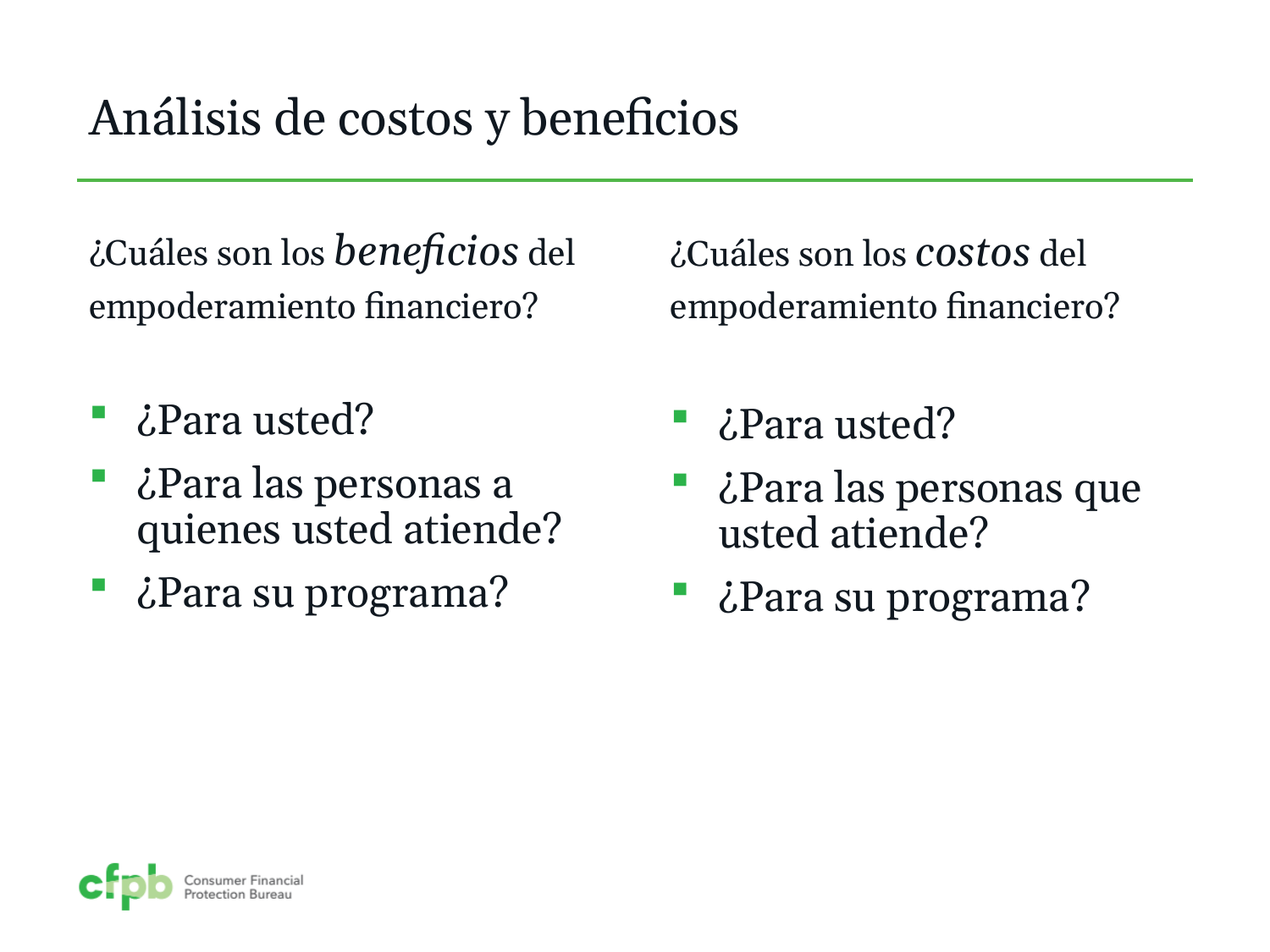

# Análisis de costos y beneficios
¿Cuáles son los beneficios del empoderamiento financiero?
¿Para usted?
¿Para las personas a quienes usted atiende?
¿Para su programa?
¿Cuáles son los costos del empoderamiento financiero?
¿Para usted?
¿Para las personas que usted atiende?
¿Para su programa?